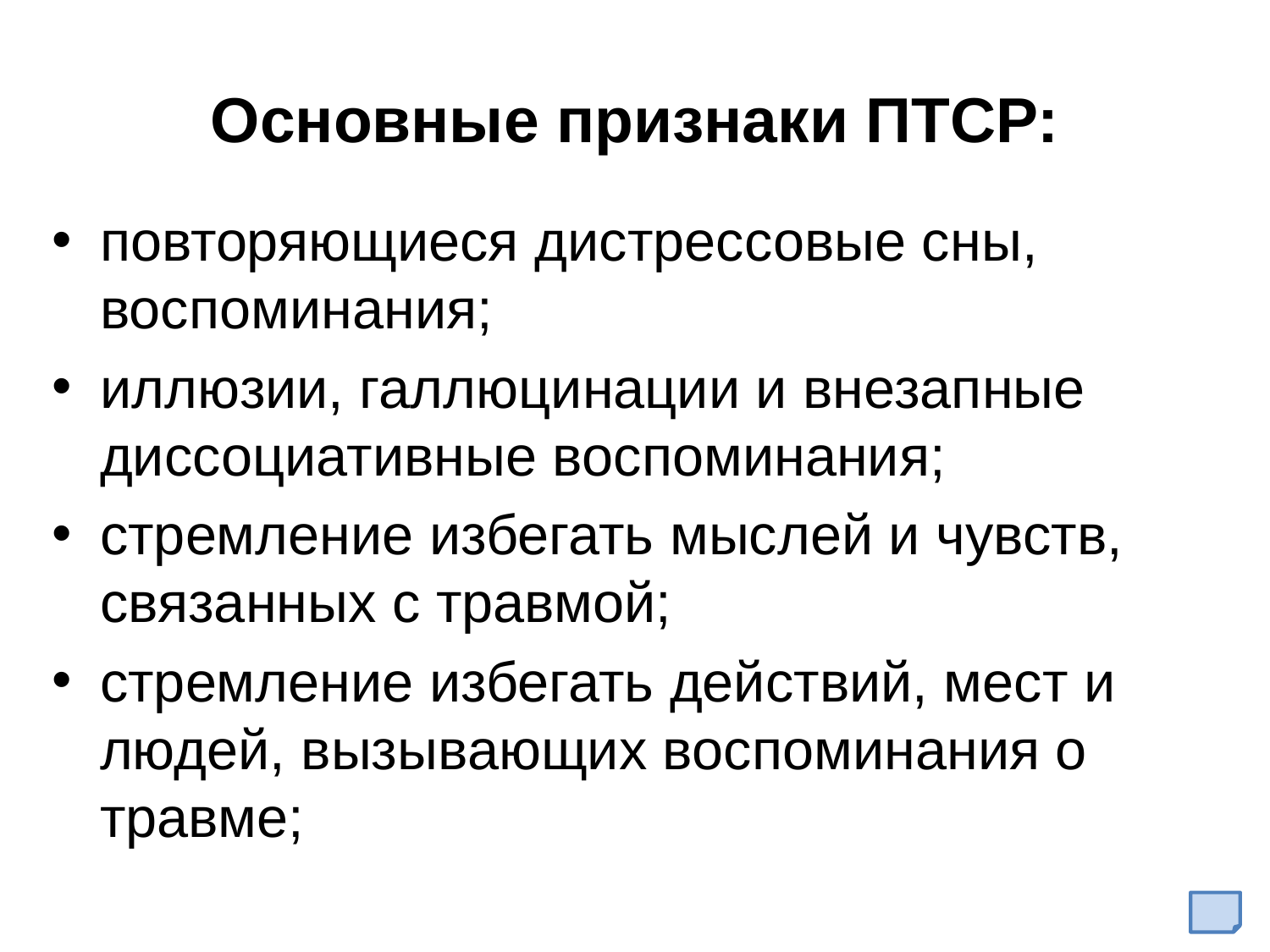

# Основные признаки ПТСР:
повторяющиеся дистрессовые сны, воспоминания;
иллюзии, галлюцинации и внезапные диссоциативные воспоминания;
стремление избегать мыслей и чувств, связанных с травмой;
стремление избегать действий, мест и людей, вызывающих воспоминания о травме;